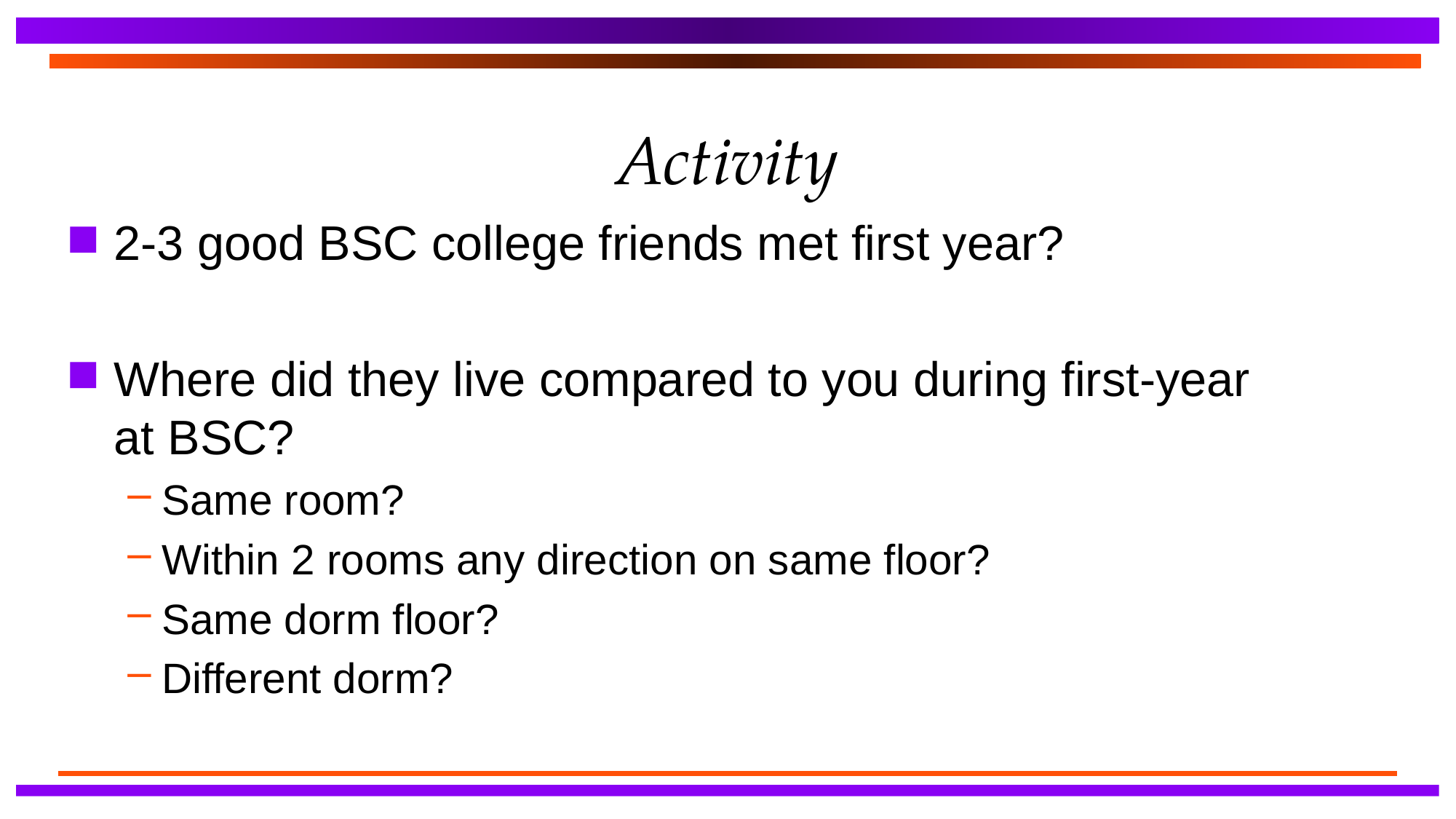

# Activity
2-3 good BSC college friends met first year?

Where did they live compared to you during first-year at BSC?
Same room?
Within 2 rooms any direction on same floor?
Same dorm floor?
Different dorm?